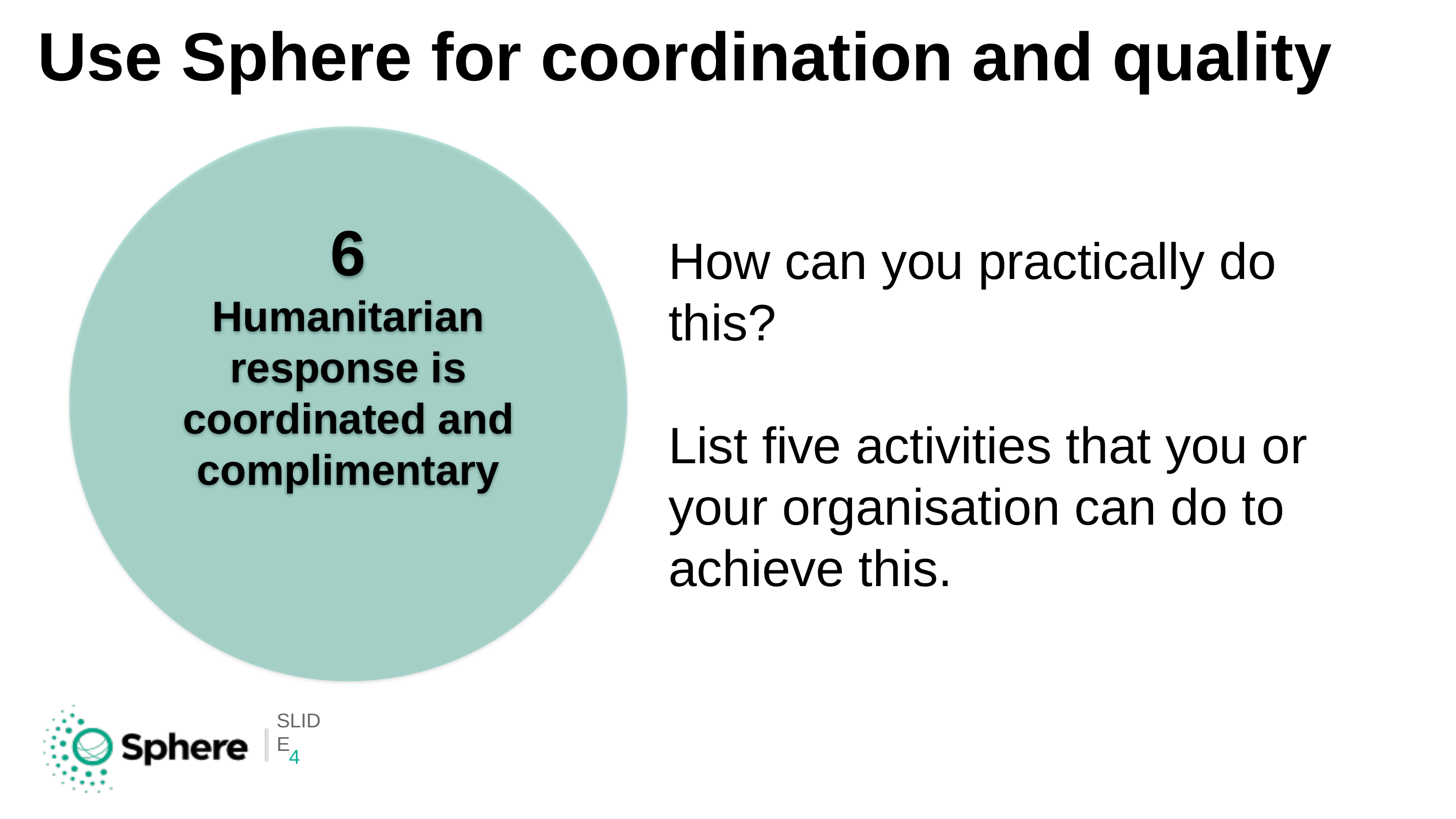

# Use Sphere for coordination and quality
6
Humanitarian response is coordinated and complimentary

How can you practically do this?

List five activities that you or your organisation can do to achieve this.
4